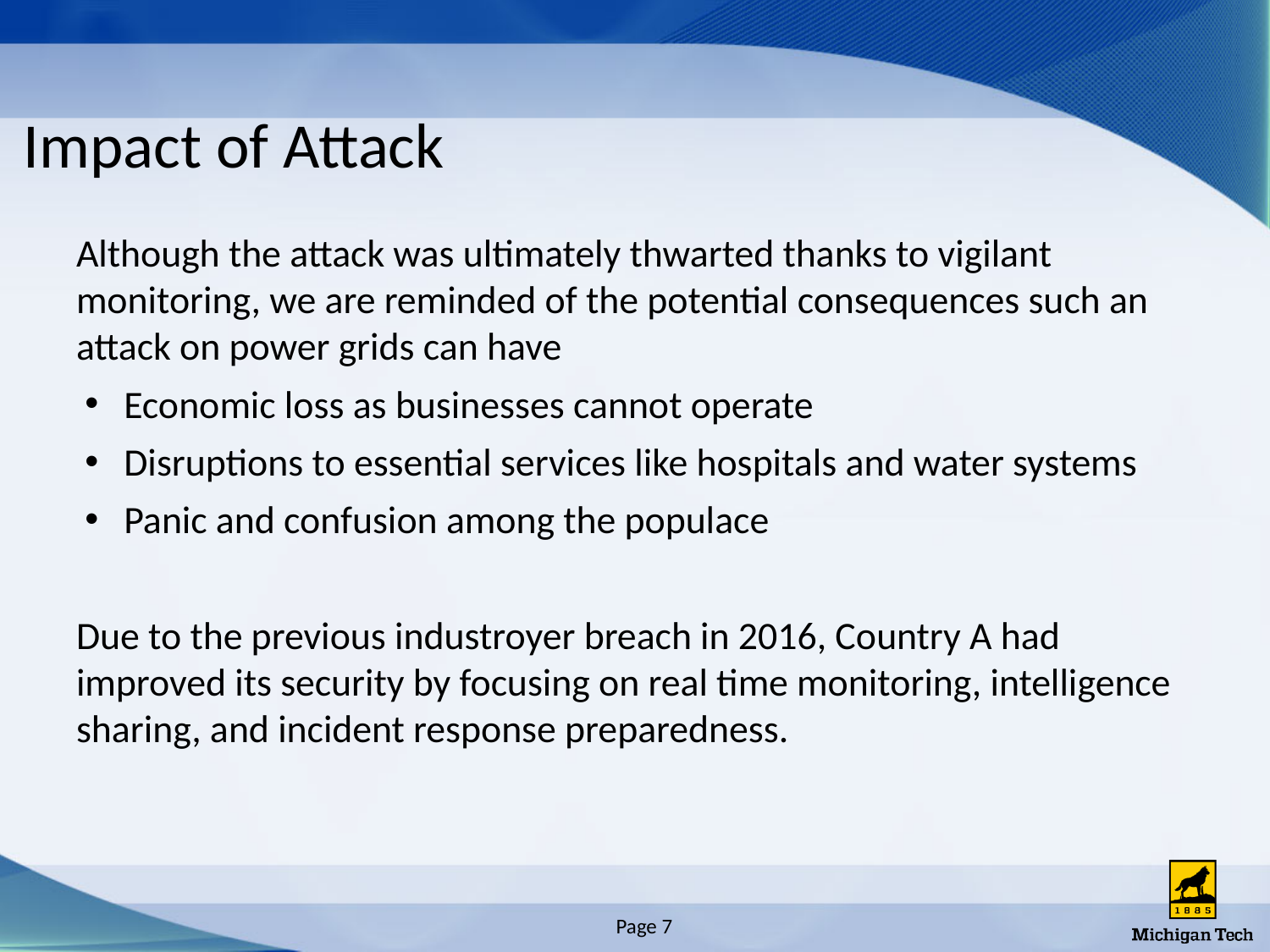

# Impact of Attack
Although the attack was ultimately thwarted thanks to vigilant monitoring, we are reminded of the potential consequences such an attack on power grids can have
Economic loss as businesses cannot operate
Disruptions to essential services like hospitals and water systems
Panic and confusion among the populace

Due to the previous industroyer breach in 2016, Country A had improved its security by focusing on real time monitoring, intelligence sharing, and incident response preparedness.